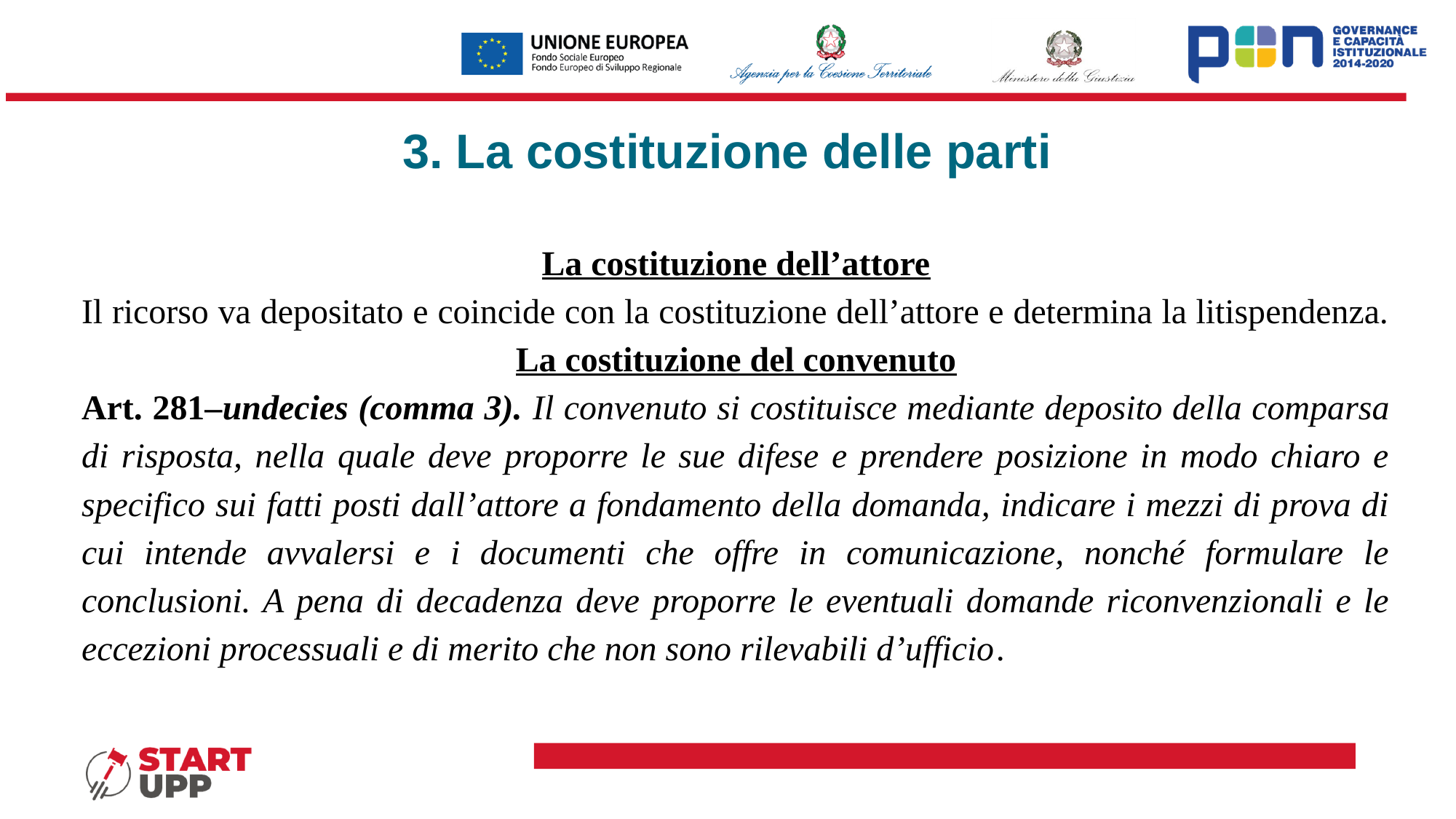

# 3. La costituzione delle parti
La costituzione dell’attore
Il ricorso va depositato e coincide con la costituzione dell’attore e determina la litispendenza.
La costituzione del convenuto
Art. 281–undecies (comma 3). Il convenuto si costituisce mediante deposito della comparsa di risposta, nella quale deve proporre le sue difese e prendere posizione in modo chiaro e specifico sui fatti posti dall’attore a fondamento della domanda, indicare i mezzi di prova di cui intende avvalersi e i documenti che offre in comunicazione, nonché formulare le conclusioni. A pena di decadenza deve proporre le eventuali domande riconvenzionali e le eccezioni processuali e di merito che non sono rilevabili d’ufficio.